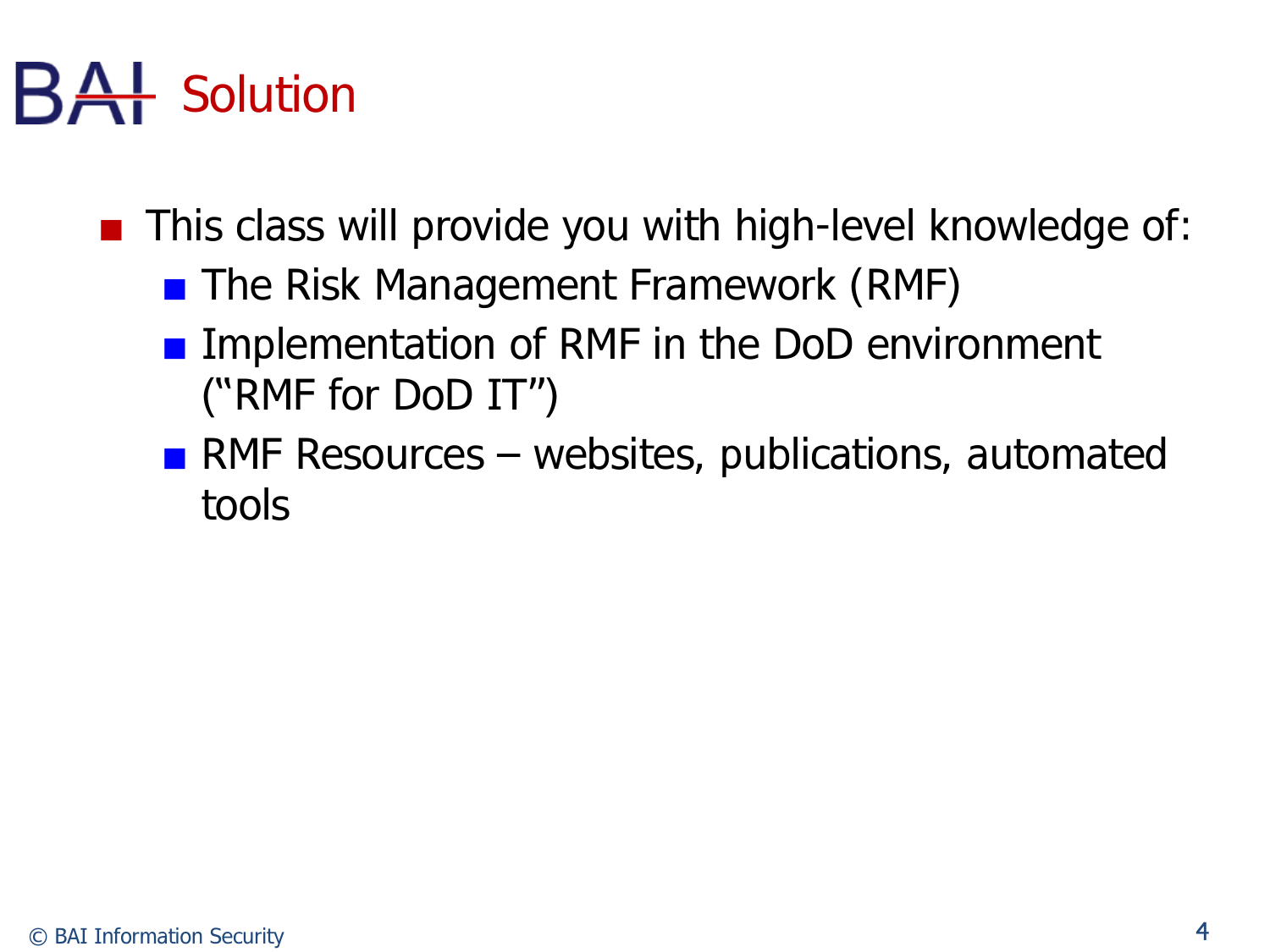

# Solution
This class will provide you with high-level knowledge of:
The Risk Management Framework (RMF)
Implementation of RMF in the DoD environment (“RMF for DoD IT”)
RMF Resources – websites, publications, automated tools